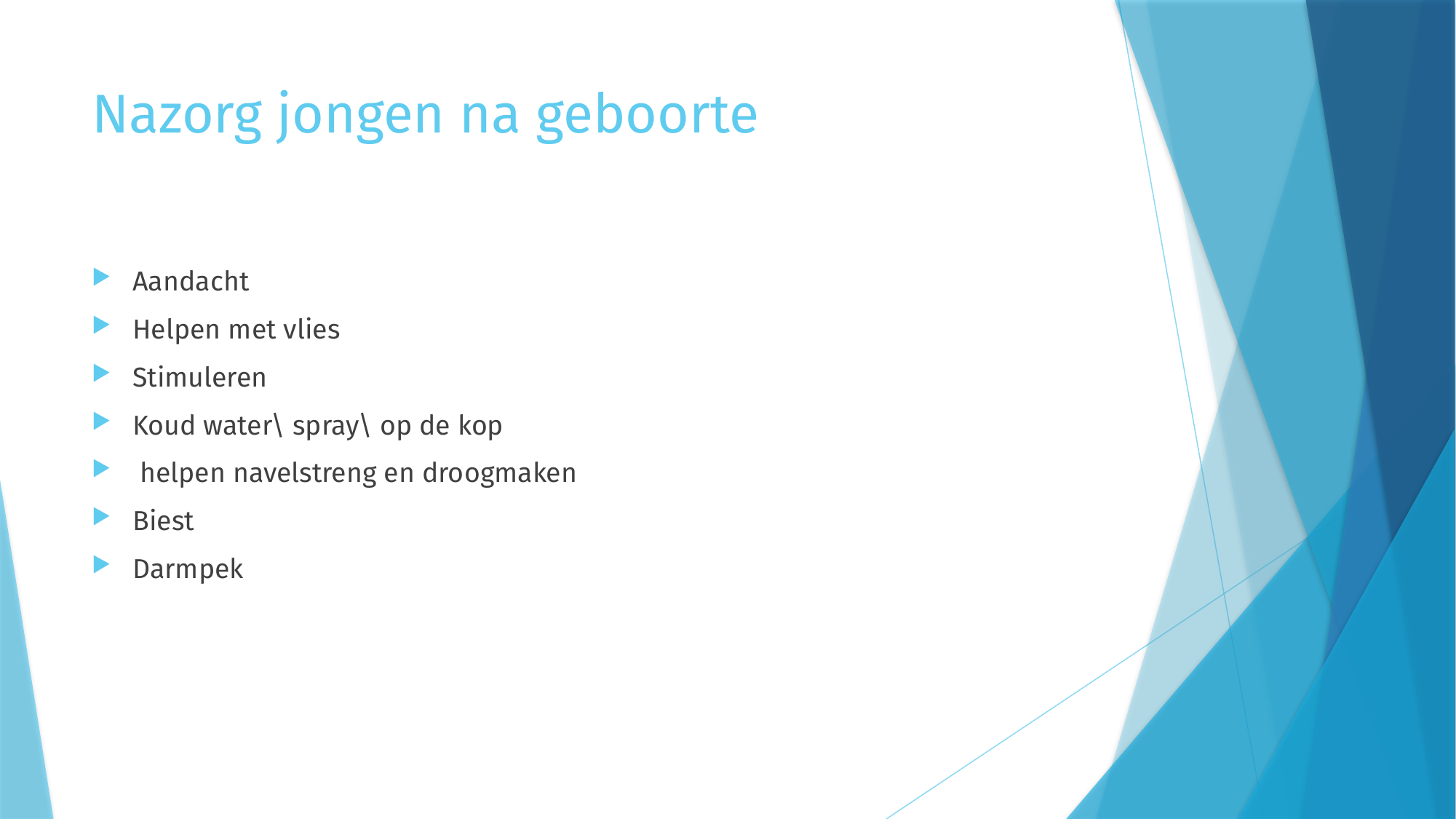

# Nazorg jongen na geboorte
Aandacht
Helpen met vlies
Stimuleren
Koud water\ spray\ op de kop
 helpen navelstreng en droogmaken
Biest
Darmpek